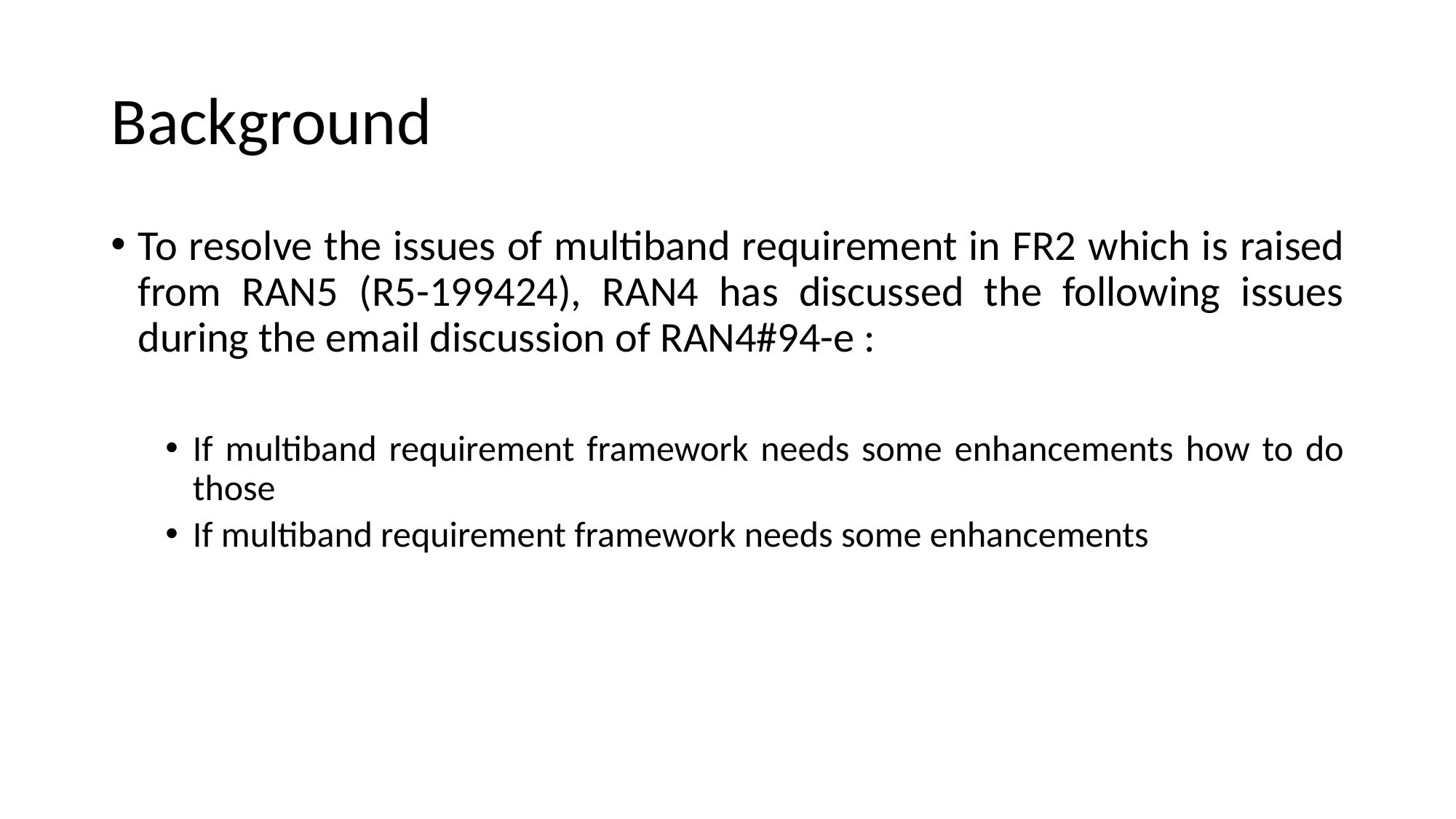

# Background
To resolve the issues of multiband requirement in FR2 which is raised from RAN5 (R5-199424), RAN4 has discussed the following issues during the email discussion of RAN4#94-e :

If multiband requirement framework needs some enhancements how to do those
If multiband requirement framework needs some enhancements